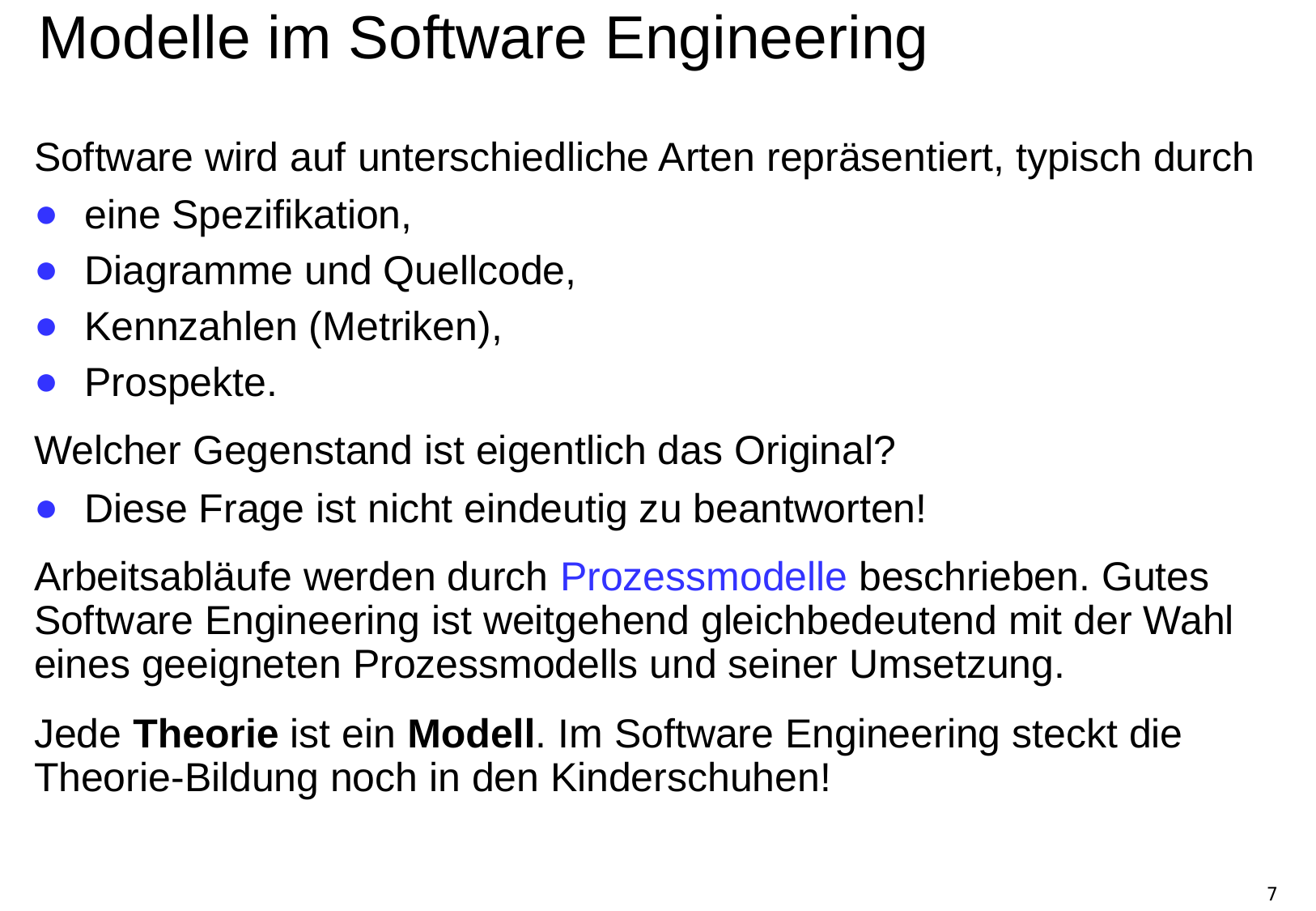

# Modelle im Software Engineering
Software wird auf unterschiedliche Arten repräsentiert, typisch durch
eine Spezifikation,
Diagramme und Quellcode,
Kennzahlen (Metriken),
Prospekte.
Welcher Gegenstand ist eigentlich das Original?
Diese Frage ist nicht eindeutig zu beantworten!
Arbeitsabläufe werden durch Prozessmodelle beschrieben. Gutes Software Engineering ist weitgehend gleichbedeutend mit der Wahl eines geeigneten Prozessmodells und seiner Umsetzung.
Jede Theorie ist ein Modell. Im Software Engineering steckt die Theorie-Bildung noch in den Kinderschuhen!

7